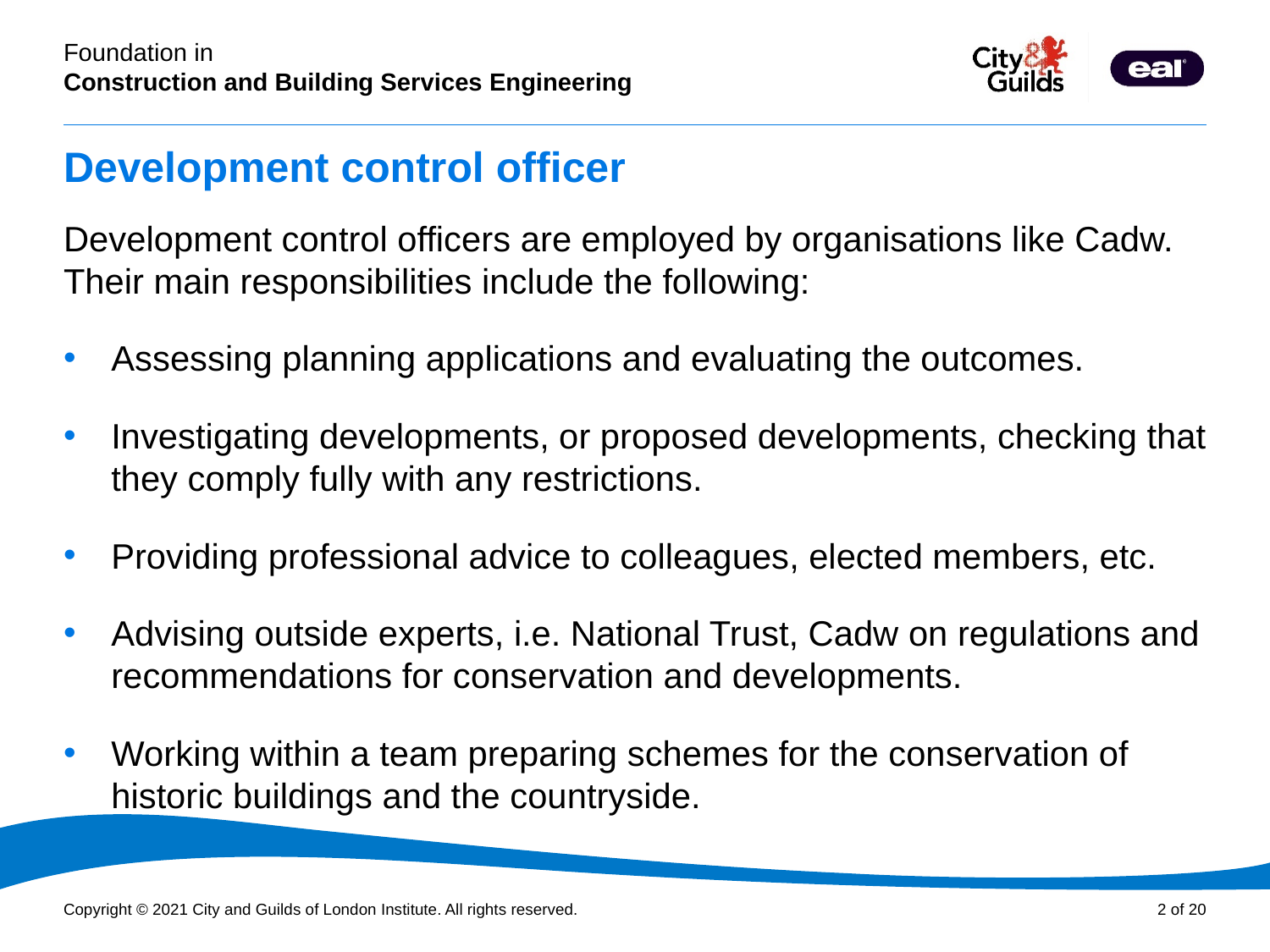

# Development control officer
Development control officers are employed by organisations like Cadw. Their main responsibilities include the following:
Assessing planning applications and evaluating the outcomes.
Investigating developments, or proposed developments, checking that they comply fully with any restrictions.
Providing professional advice to colleagues, elected members, etc.
Advising outside experts, i.e. National Trust, Cadw on regulations and recommendations for conservation and developments.
Working within a team preparing schemes for the conservation of historic buildings and the countryside.